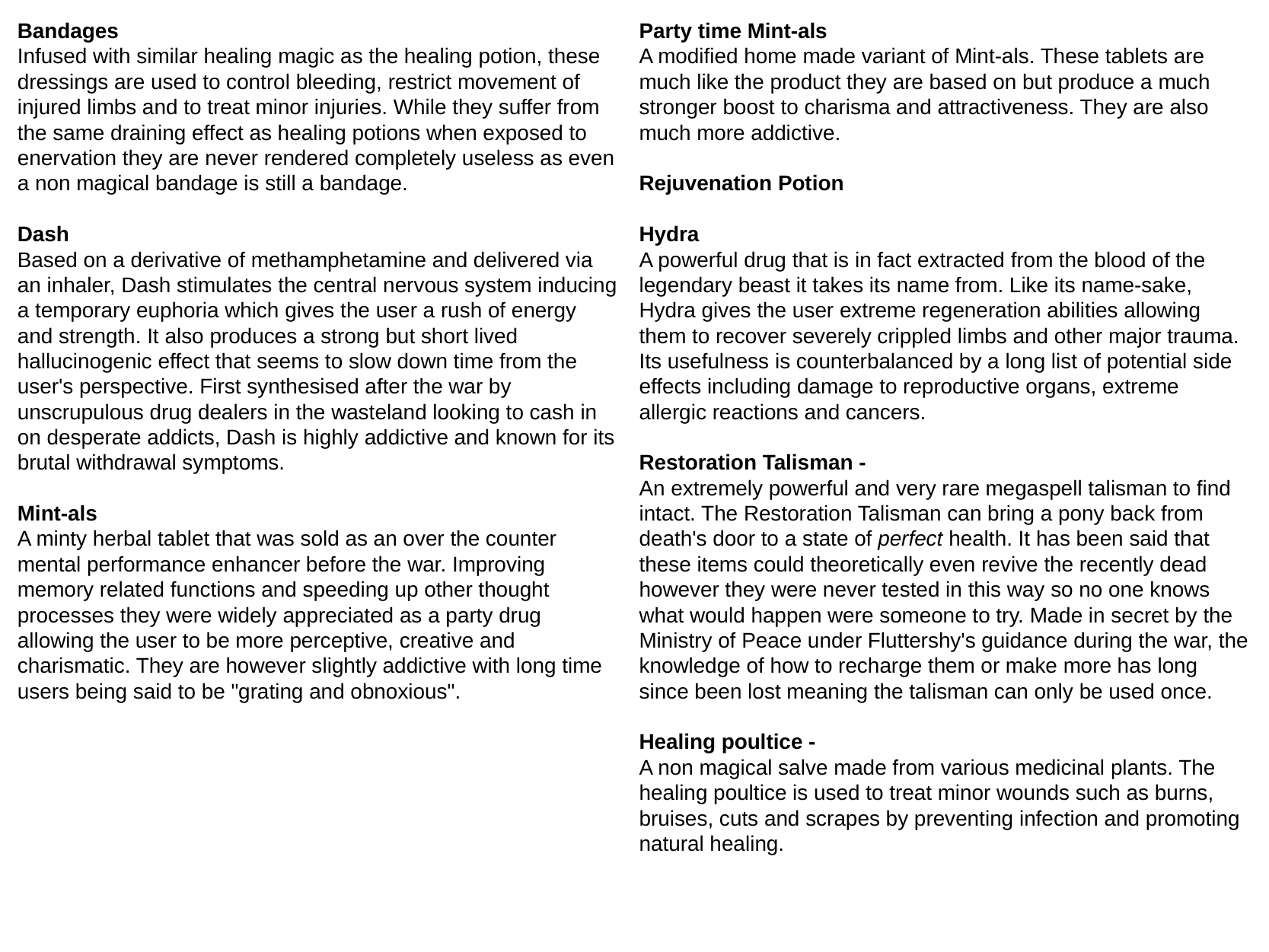

Party time Mint-als
A modified home made variant of Mint-als. These tablets are much like the product they are based on but produce a much stronger boost to charisma and attractiveness. They are also much more addictive.

Rejuvenation Potion

Hydra
A powerful drug that is in fact extracted from the blood of the legendary beast it takes its name from. Like its name-sake, Hydra gives the user extreme regeneration abilities allowing them to recover severely crippled limbs and other major trauma. Its usefulness is counterbalanced by a long list of potential side effects including damage to reproductive organs, extreme allergic reactions and cancers.

Restoration Talisman -
An extremely powerful and very rare megaspell talisman to find intact. The Restoration Talisman can bring a pony back from death's door to a state of perfect health. It has been said that these items could theoretically even revive the recently dead however they were never tested in this way so no one knows what would happen were someone to try. Made in secret by the Ministry of Peace under Fluttershy's guidance during the war, the knowledge of how to recharge them or make more has long since been lost meaning the talisman can only be used once.

Healing poultice -
A non magical salve made from various medicinal plants. The healing poultice is used to treat minor wounds such as burns, bruises, cuts and scrapes by preventing infection and promoting natural healing.

Bandages
Infused with similar healing magic as the healing potion, these dressings are used to control bleeding, restrict movement of injured limbs and to treat minor injuries. While they suffer from the same draining effect as healing potions when exposed to enervation they are never rendered completely useless as even a non magical bandage is still a bandage.
Dash
Based on a derivative of methamphetamine and delivered via an inhaler, Dash stimulates the central nervous system inducing a temporary euphoria which gives the user a rush of energy and strength. It also produces a strong but short lived hallucinogenic effect that seems to slow down time from the user's perspective. First synthesised after the war by unscrupulous drug dealers in the wasteland looking to cash in on desperate addicts, Dash is highly addictive and known for its brutal withdrawal symptoms.
Mint-als
A minty herbal tablet that was sold as an over the counter mental performance enhancer before the war. Improving memory related functions and speeding up other thought processes they were widely appreciated as a party drug allowing the user to be more perceptive, creative and charismatic. They are however slightly addictive with long time users being said to be "grating and obnoxious".